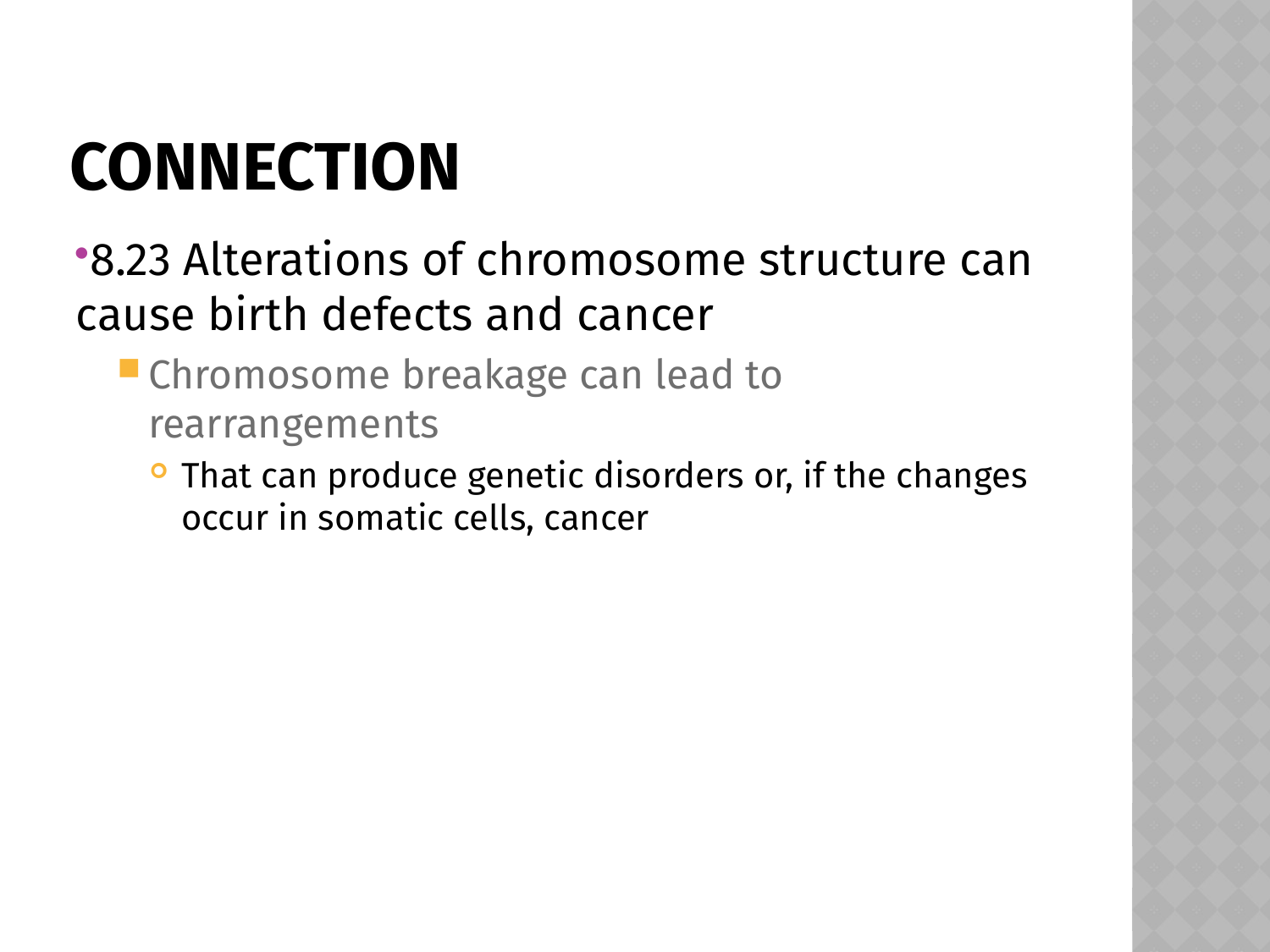

# CONNECTION
8.23 Alterations of chromosome structure can cause birth defects and cancer
Chromosome breakage can lead to rearrangements
That can produce genetic disorders or, if the changes occur in somatic cells, cancer